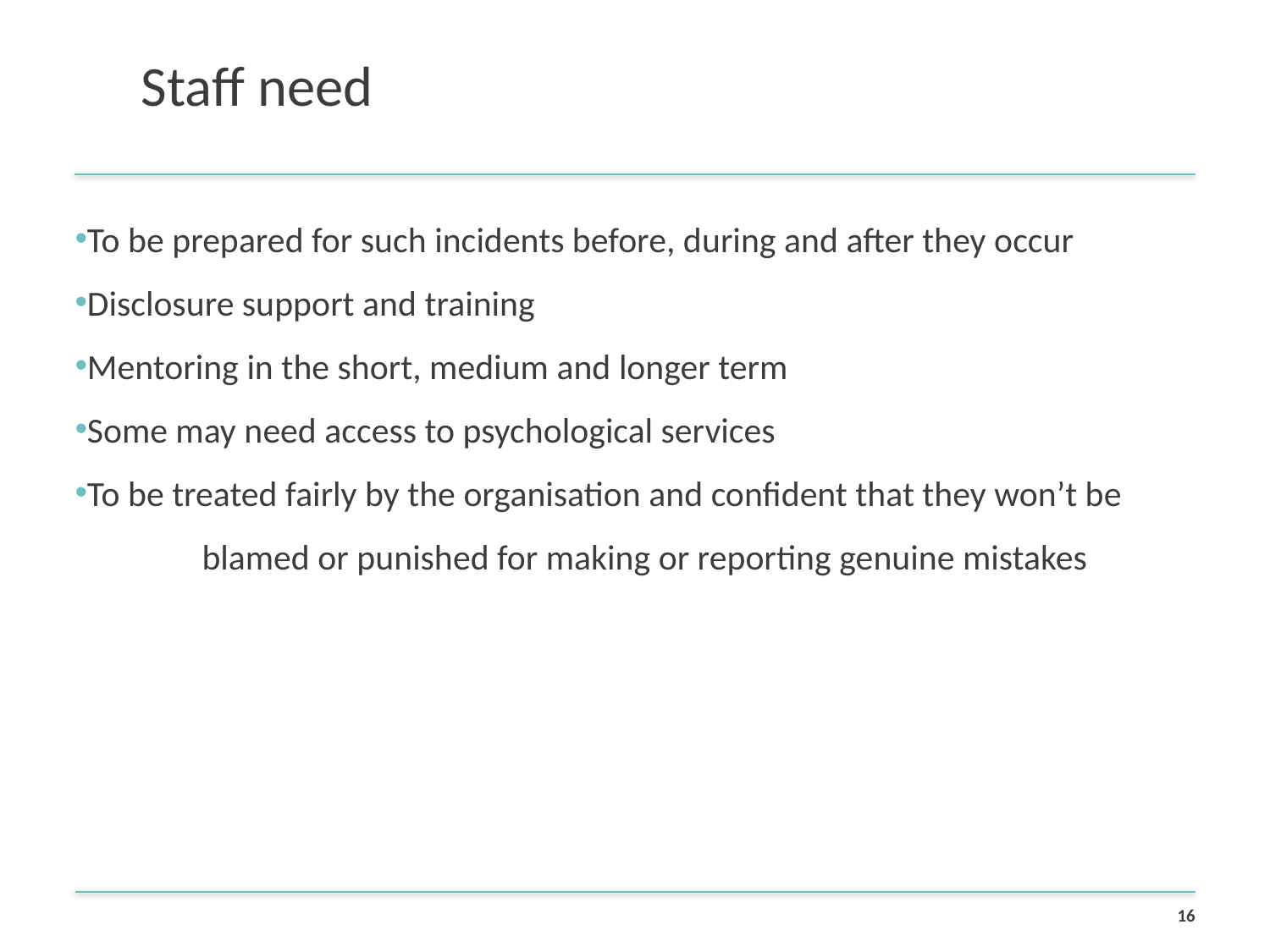

# Staff need

To be prepared for such incidents before, during and after they occur
Disclosure support and training
Mentoring in the short, medium and longer term
Some may need access to psychological services
To be treated fairly by the organisation and confident that they won’t be 	blamed or punished for making or reporting genuine mistakes